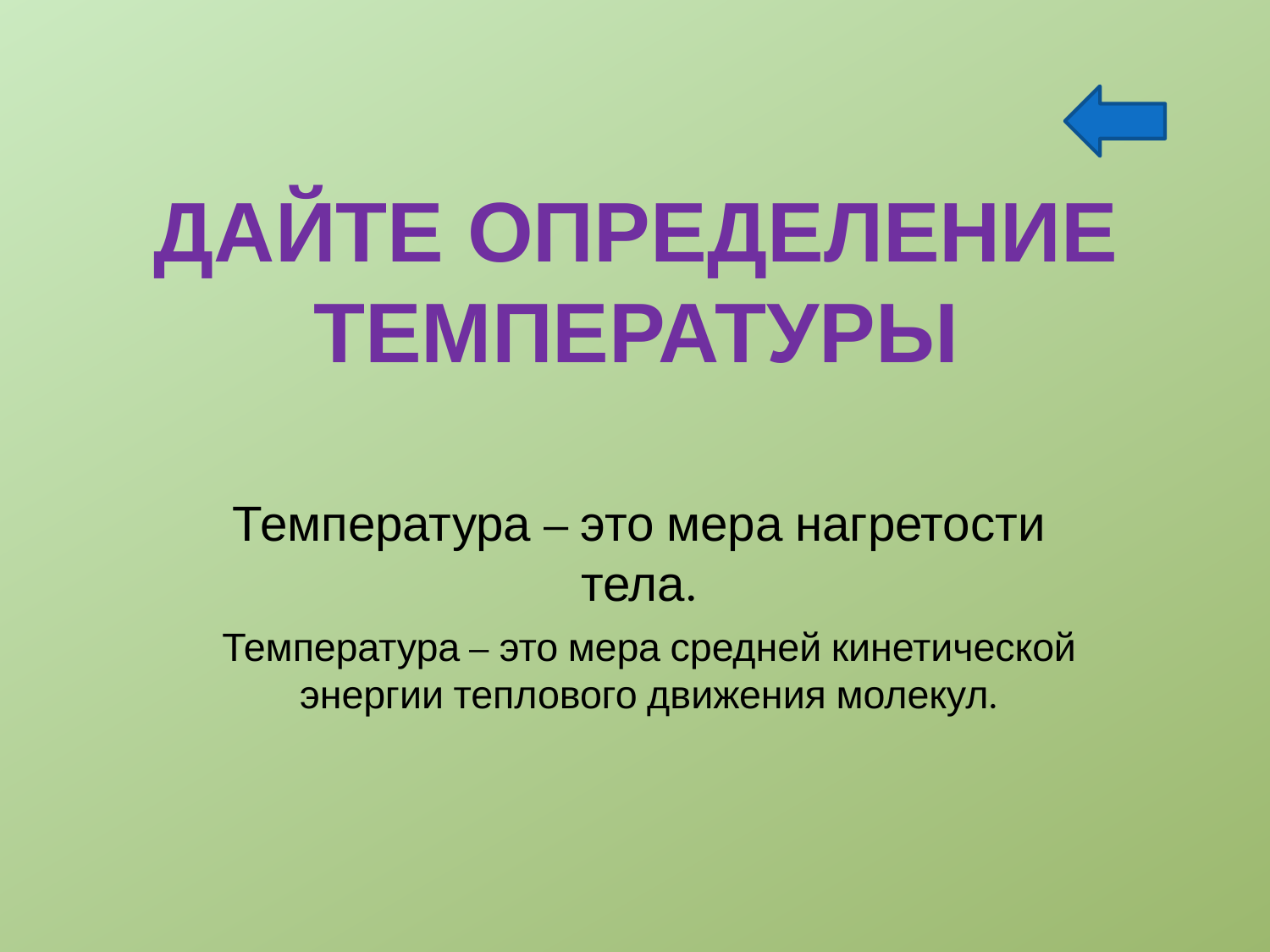

# Дайте определение температуры
Температура – это мера нагретости тела.
Температура – это мера средней кинетической энергии теплового движения молекул.